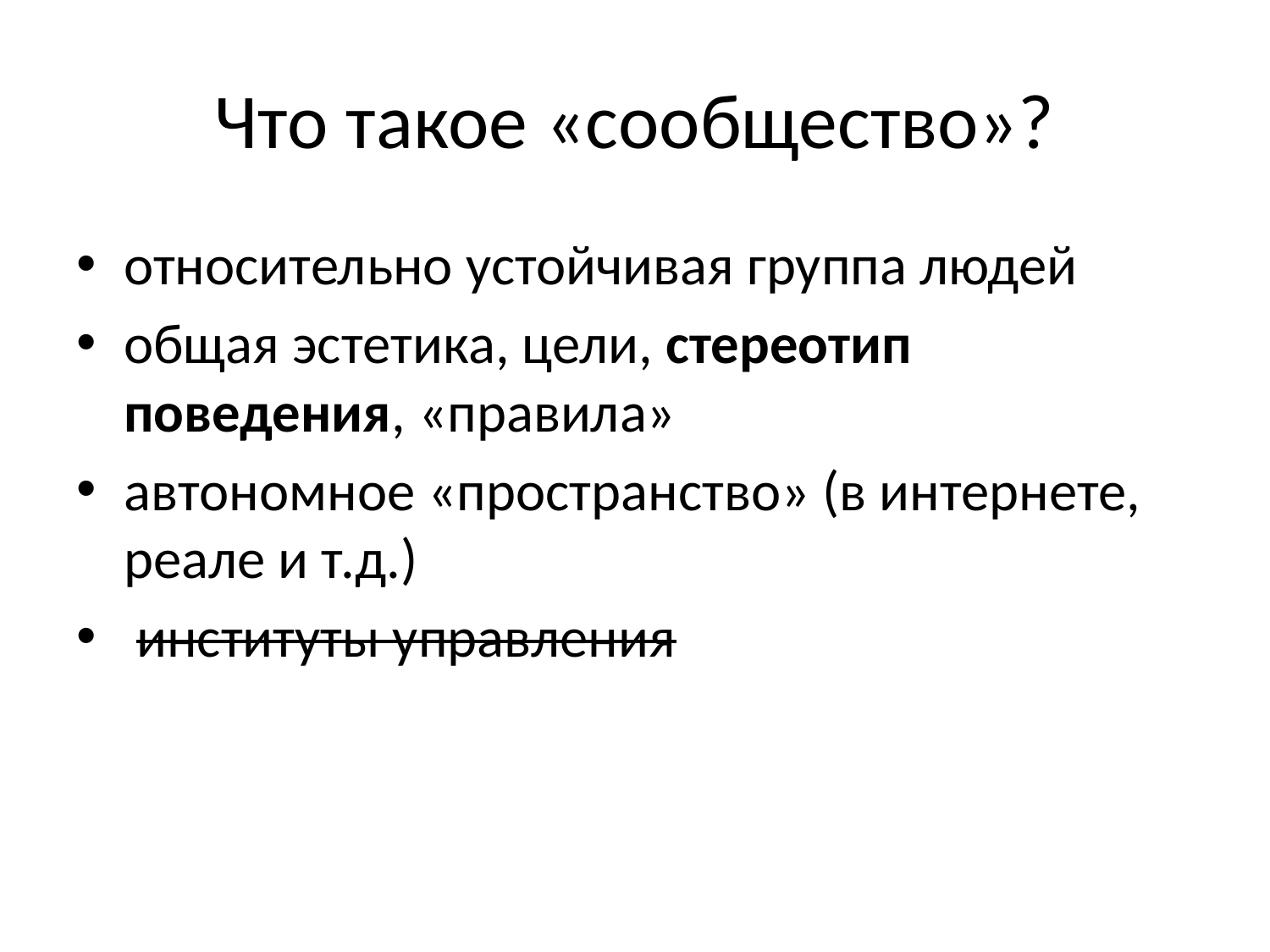

# Что такое «сообщество»?
относительно устойчивая группа людей
общая эстетика, цели, стереотип поведения, «правила»
автономное «пространство» (в интернете, реале и т.д.)
 институты управления